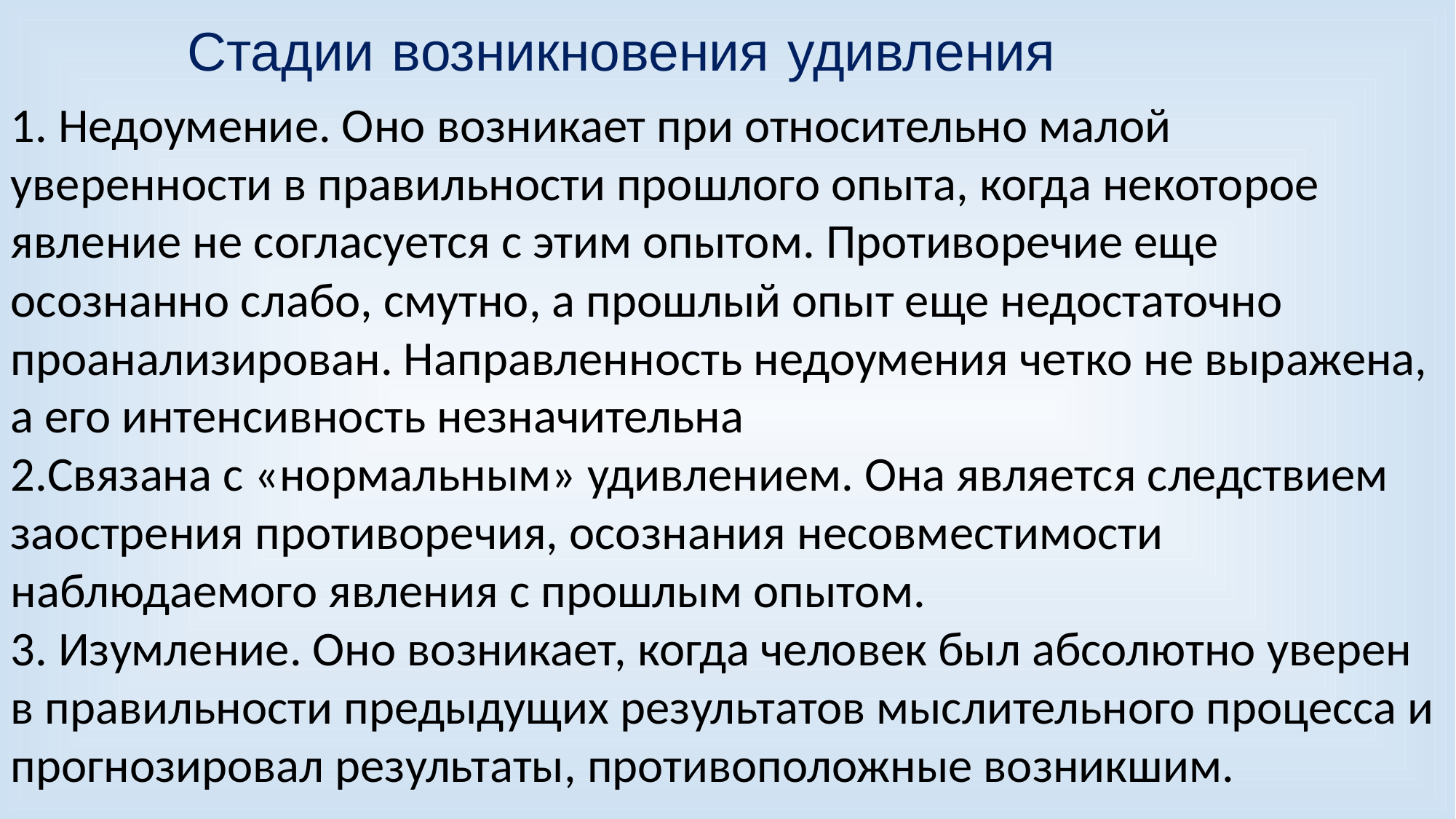

Стадии возникновения удивления
1. Недоумение. Оно возникает при относительно малой уверенности в правильности прошлого опыта, когда некоторое явление не согласуется с этим опытом. Противоречие еще осознанно слабо, смутно, а прошлый опыт еще недостаточно проанализирован. Направленность недоумения четко не выражена, а его интенсивность незначительна
2.Связана с «нормальным» удивлением. Она является следствием заострения противоречия, осознания несовместимости наблюдаемого явления с прошлым опытом.
3. Изумление. Оно возникает, когда человек был абсолютно уверен в правильности предыдущих результатов мыслительного процесса и прогнозировал результаты, противоположные возникшим.